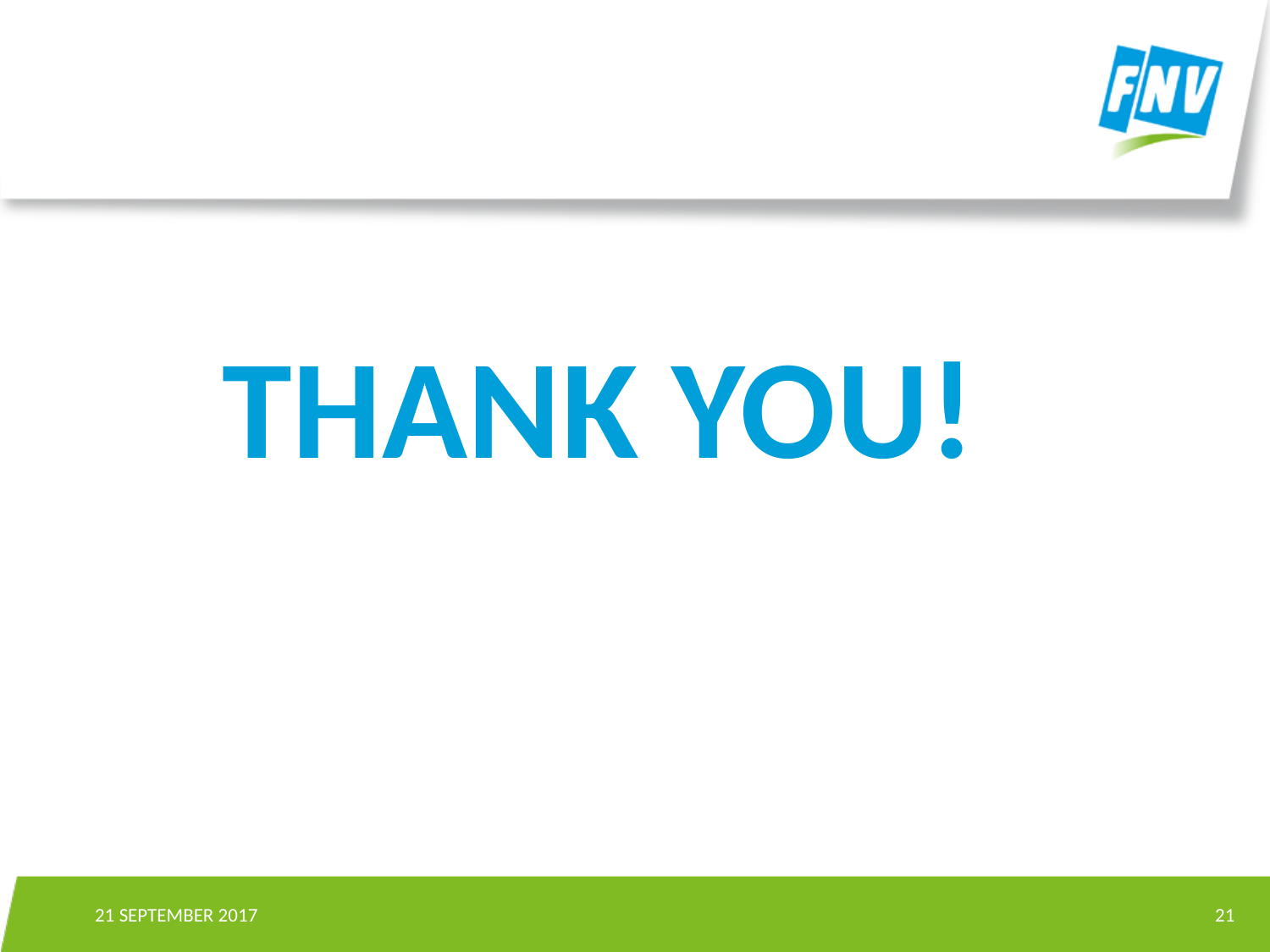

#

	THANK YOU!
21 september 2017

21